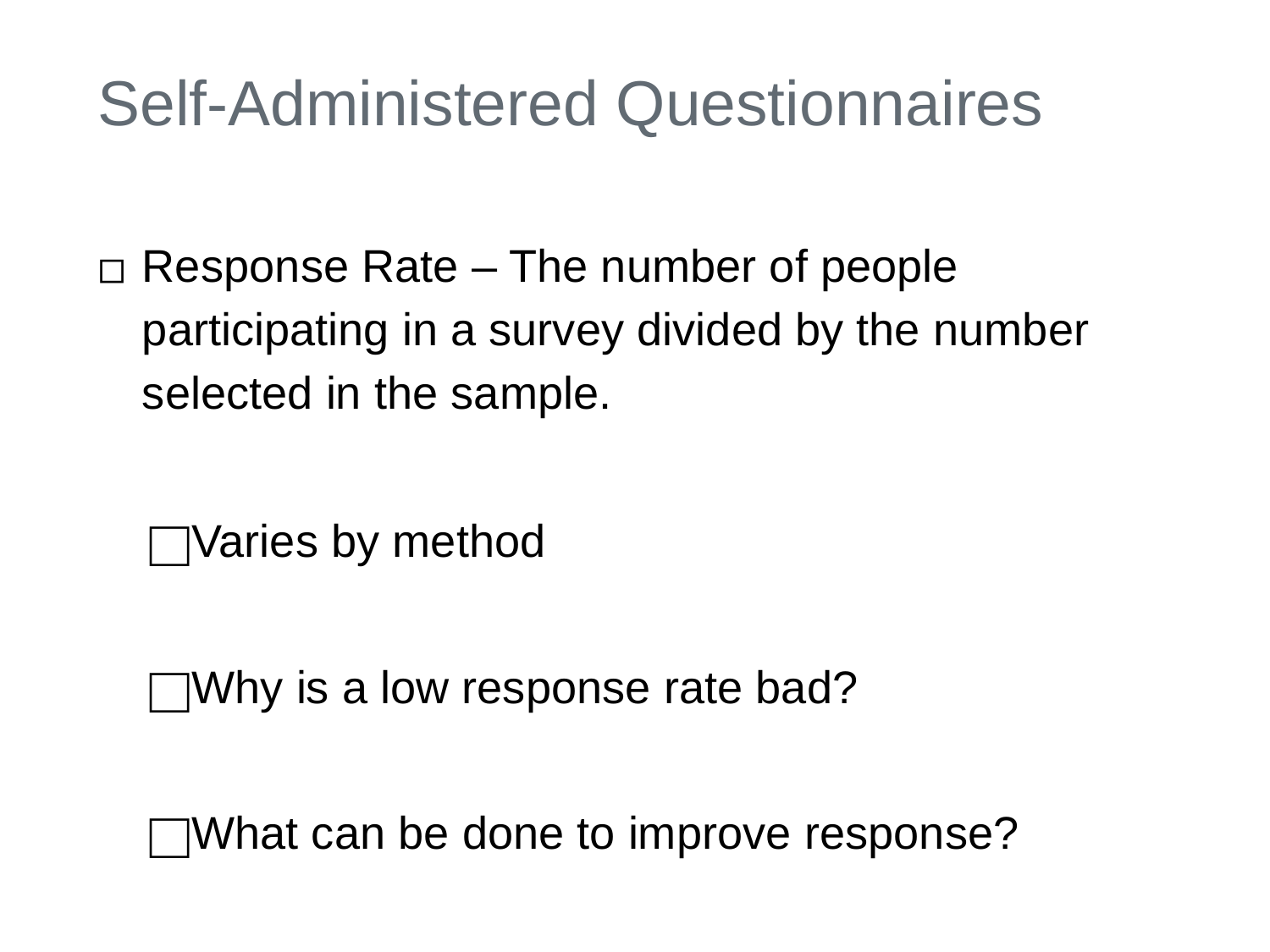

# Self-Administered Questionnaires
Response Rate – The number of people participating in a survey divided by the number selected in the sample.

Varies by method

Why is a low response rate bad?

What can be done to improve response?